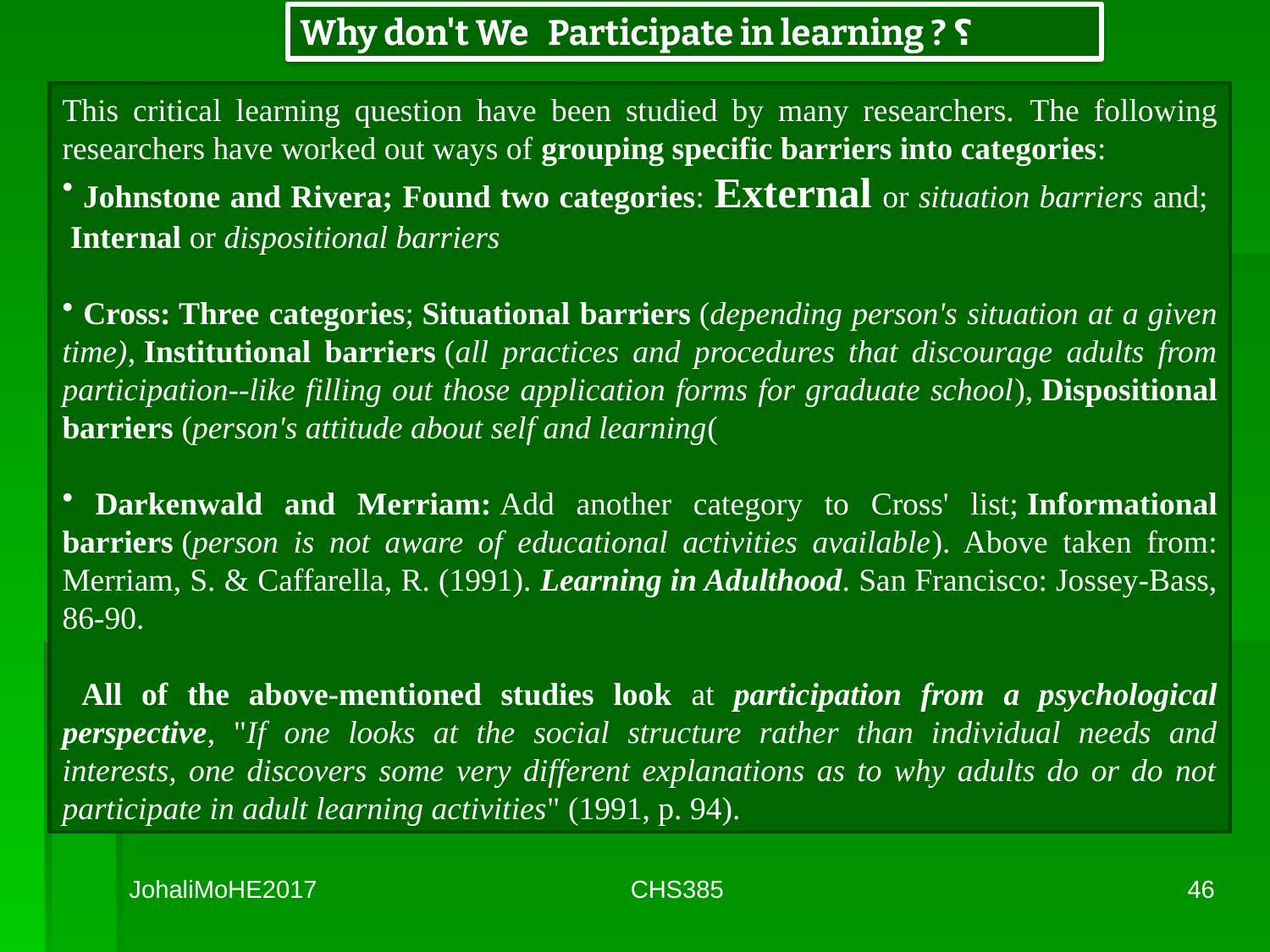

Why don't We   Participate in learning ? ؟
This critical learning question have been studied by many researchers. The following researchers have worked out ways of grouping specific barriers into categories:
 Johnstone and Rivera; Found two categories: External or situation barriers and;   Internal or dispositional barriers

 Cross: Three categories; Situational barriers (depending person's situation at a given time), Institutional barriers (all practices and procedures that discourage adults from participation--like filling out those application forms for graduate school), Dispositional barriers (person's attitude about self and learning(

 Darkenwald and Merriam: Add another category to Cross' list; Informational barriers (person is not aware of educational activities available). Above taken from: Merriam, S. & Caffarella, R. (1991). Learning in Adulthood. San Francisco: Jossey-Bass, 86-90.

 All of the above-mentioned studies look at participation from a psychological perspective, "If one looks at the social structure rather than individual needs and interests, one discovers some very different explanations as to why adults do or do not participate in adult learning activities" (1991, p. 94).
JohaliMoHE2017
CHS385
46